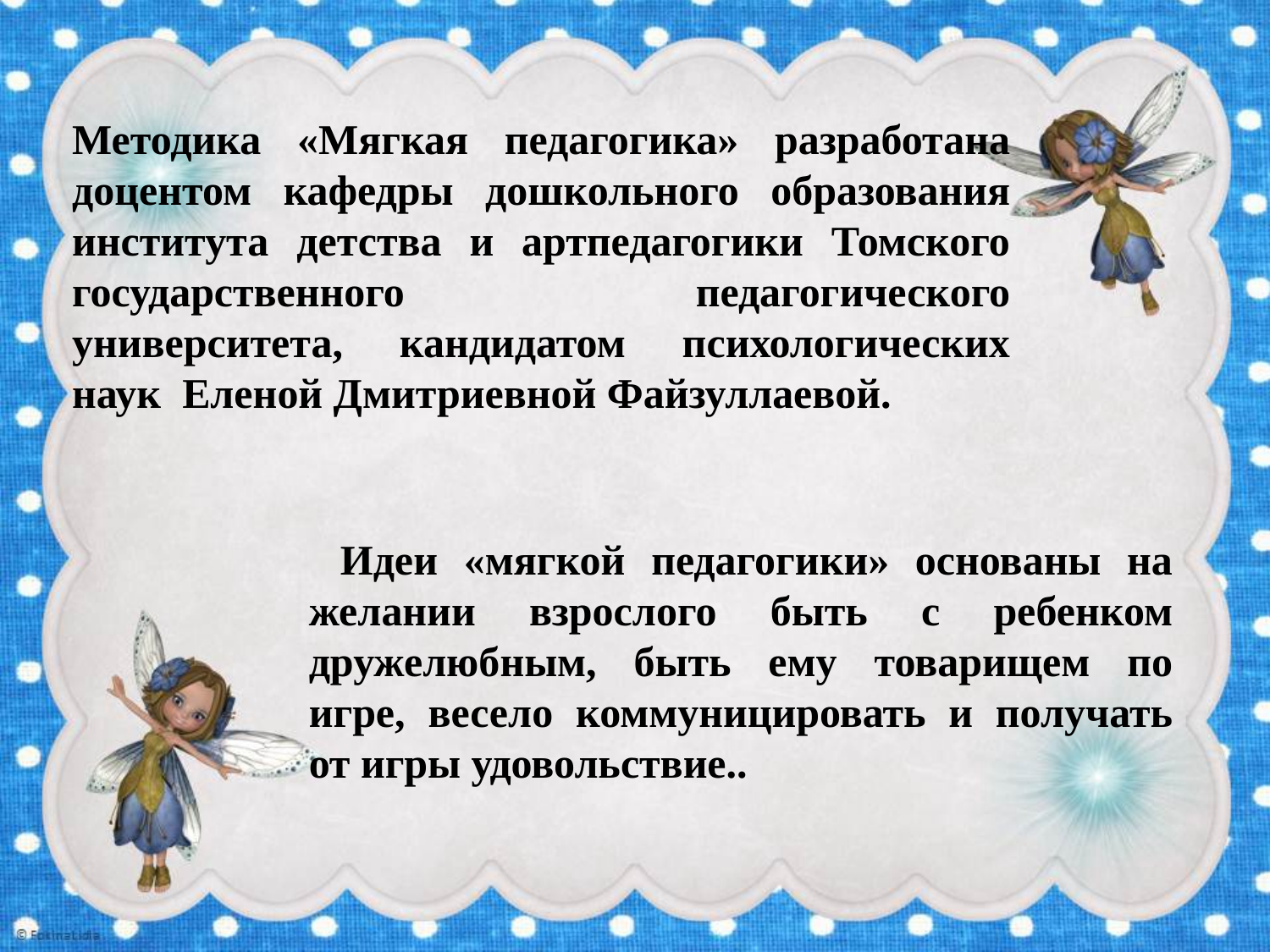

#
Методика «Мягкая педагогика» разработана доцентом кафедры дошкольного образования института детства и артпедагогики Томского государственного педагогического университета, кандидатом психологических наук  Еленой Дмитриевной Файзуллаевой.

Идеи «мягкой педагогики» основаны на желании взрослого быть с ребенком дружелюбным, быть ему товарищем по игре, весело коммуницировать и получать от игры удовольствие..